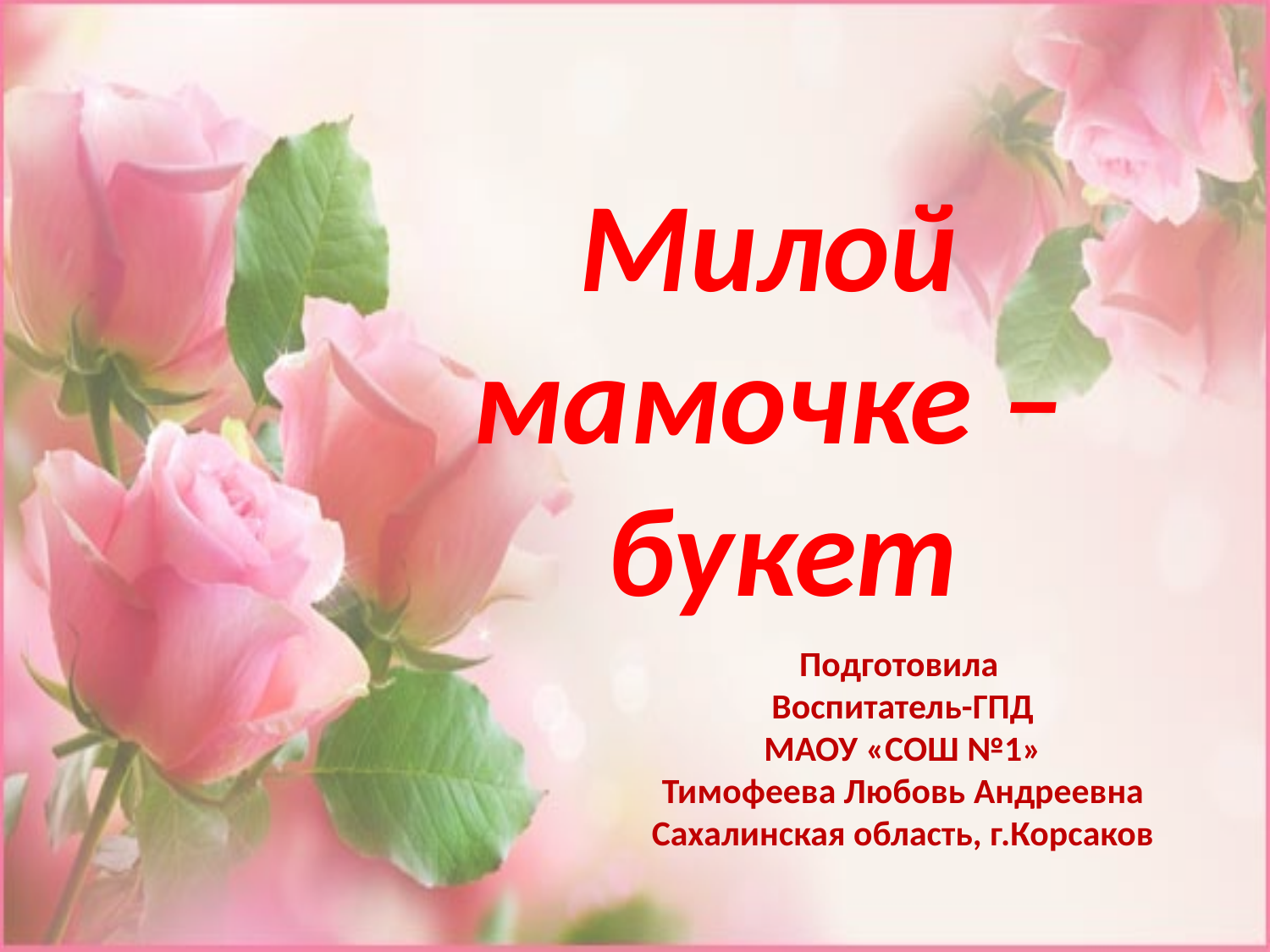

Милой
мамочке –
букет
Подготовила
Воспитатель-ГПД
МАОУ «СОШ №1»
Тимофеева Любовь Андреевна
Сахалинская область, г.Корсаков